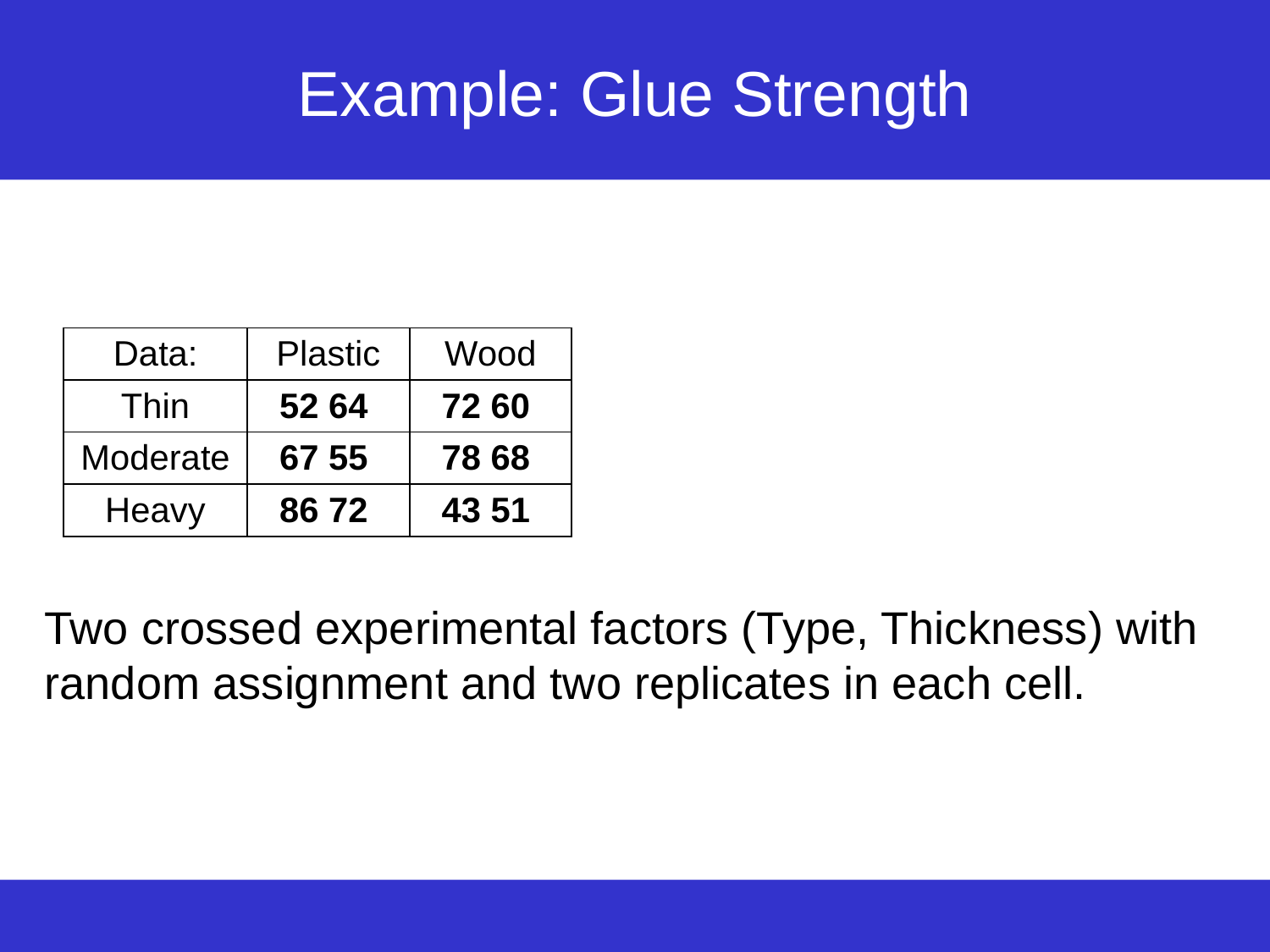

# Example: Glue Strength
| Data: | Plastic | Wood |
| --- | --- | --- |
| Thin | 52 64 | 72 60 |
| Moderate | 67 55 | 78 68 |
| Heavy | 86 72 | 43 51 |
Two crossed experimental factors (Type, Thickness) with random assignment and two replicates in each cell.